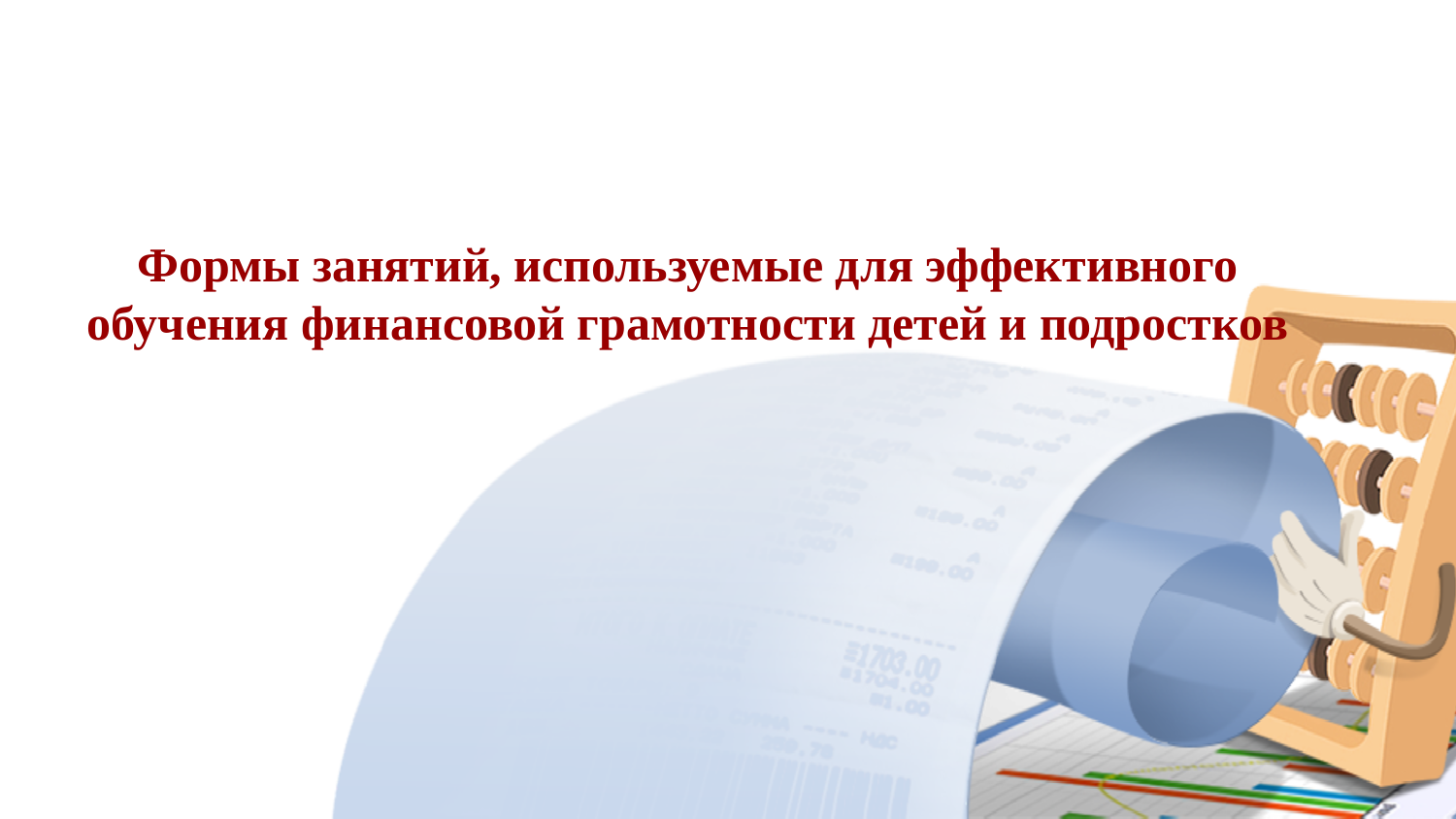

Формы занятий, используемые для эффективного обучения финансовой грамотности детей и подростков